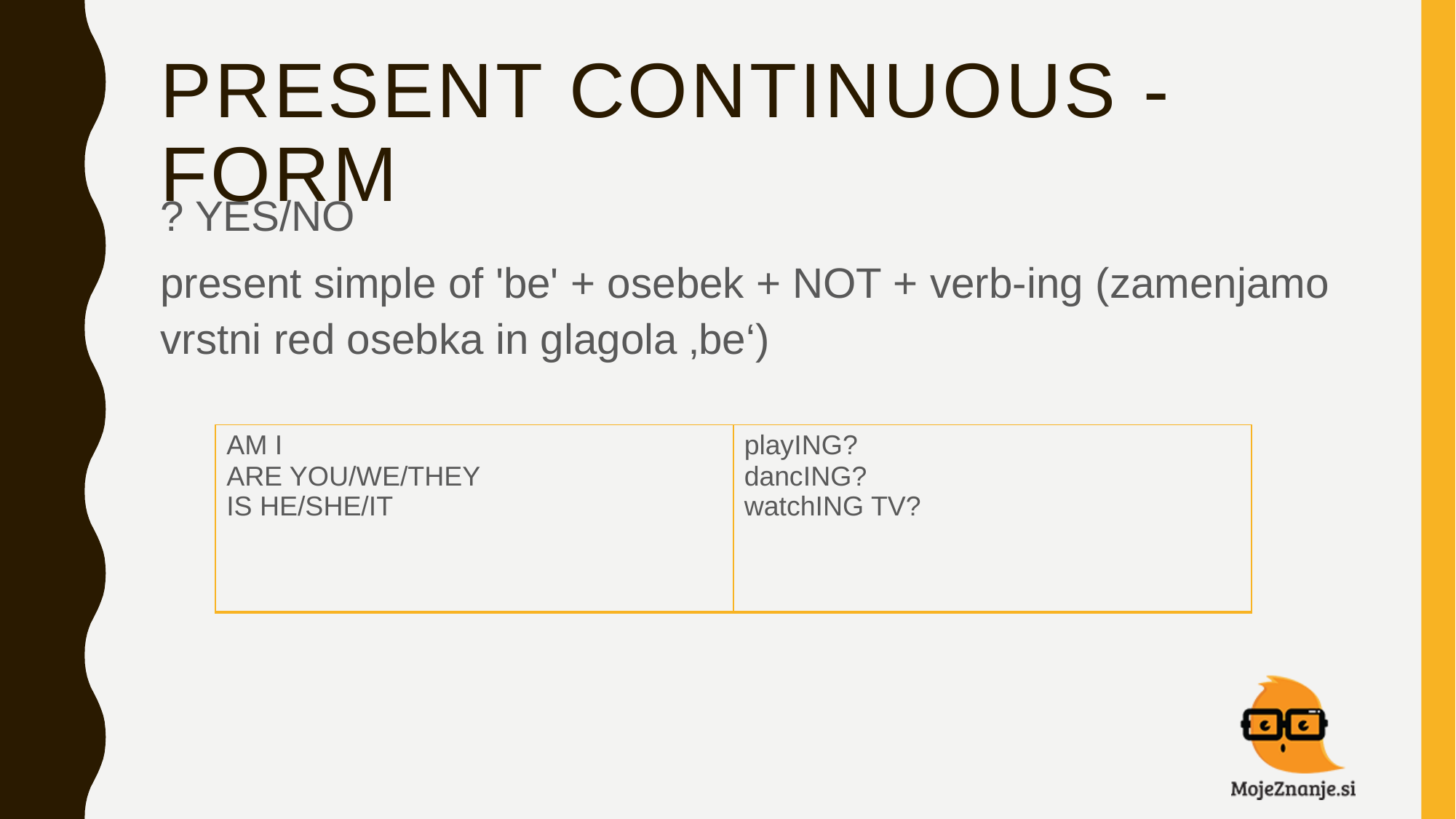

# PRESENT CONTINUOUS - FORM
? YES/NO
present simple of 'be' + osebek + NOT + verb-ing (zamenjamo vrstni red osebka in glagola ‚be‘)

| AM I ARE YOU/WE/THEY IS HE/SHE/IT | playING? dancING? watchING TV? |
| --- | --- |